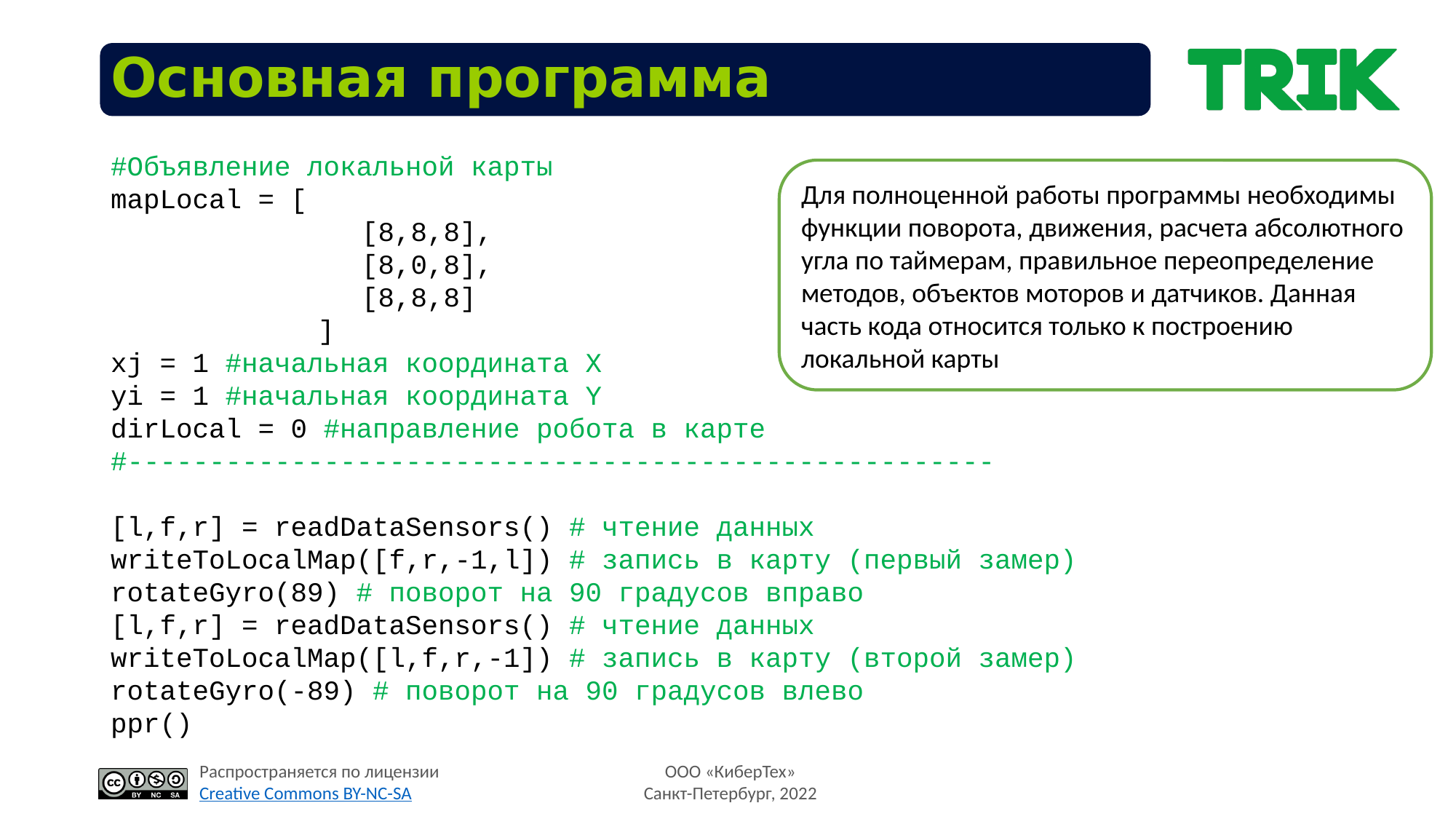

Основная программа
#Объявление локальной карты
mapLocal = [
		  [8,8,8],
		  [8,0,8],
		  [8,8,8]
	      ]
xj = 1 #начальная координата Х
yi = 1 #начальная координата Y
dirLocal = 0 #направление робота в карте
#-----------------------------------------------------

[l,f,r] = readDataSensors() # чтение данных
writeToLocalMap([f,r,-1,l]) # запись в карту (первый замер)
rotateGyro(89) # поворот на 90 градусов вправо
[l,f,r] = readDataSensors() # чтение данных
writeToLocalMap([l,f,r,-1]) # запись в карту (второй замер)
rotateGyro(-89) # поворот на 90 градусов влево
ppr()
Для полноценной работы программы необходимы функции поворота, движения, расчета абсолютного угла по таймерам, правильное переопределение методов, объектов моторов и датчиков. Данная часть кода относится только к построению локальной карты